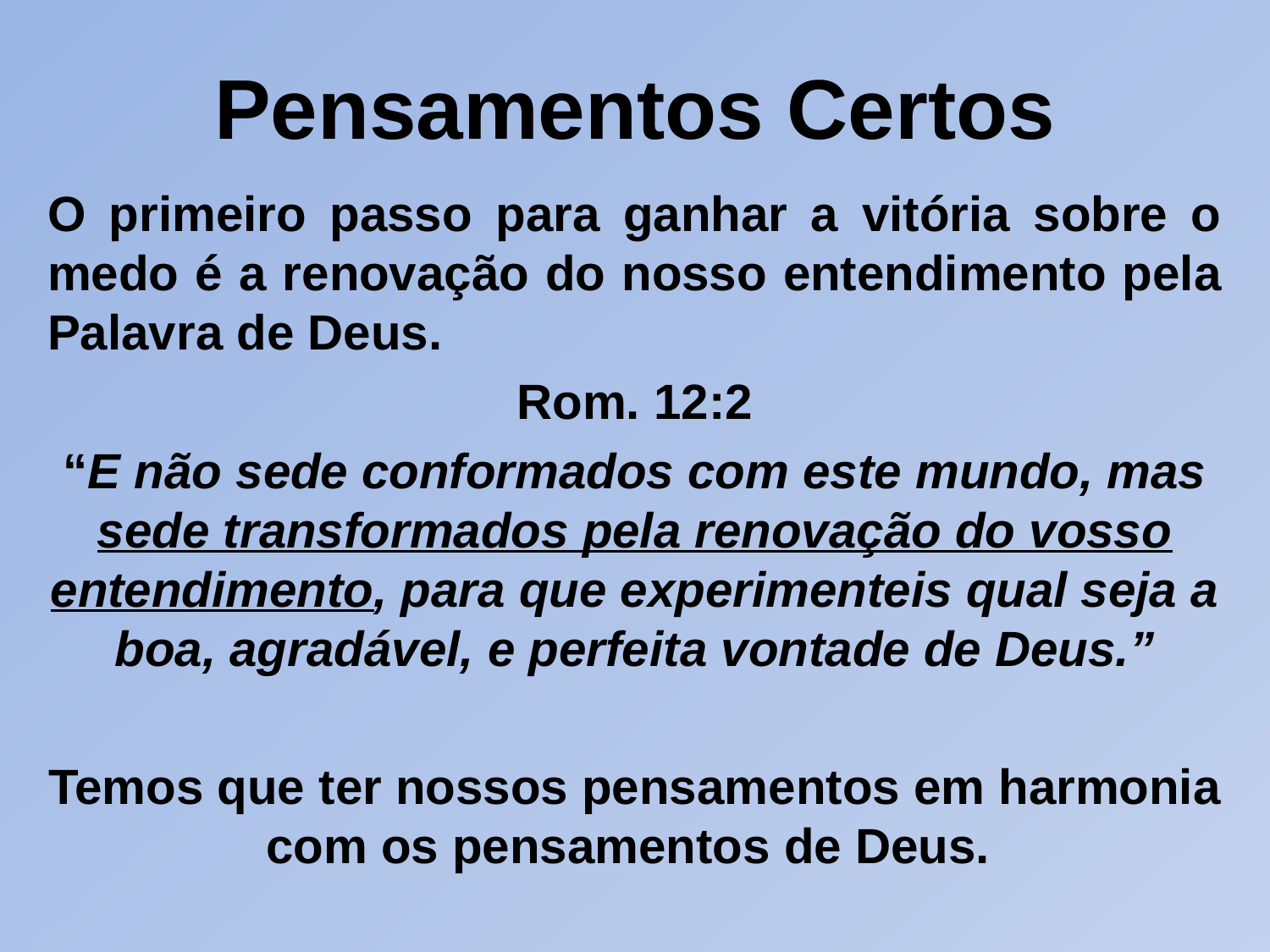

# Pensamentos Certos
O primeiro passo para ganhar a vitória sobre o medo é a renovação do nosso entendimento pela Palavra de Deus.
Rom. 12:2
“E não sede conformados com este mundo, mas sede transformados pela renovação do vosso entendimento, para que experimenteis qual seja a boa, agradável, e perfeita vontade de Deus.”

Temos que ter nossos pensamentos em harmonia com os pensamentos de Deus.